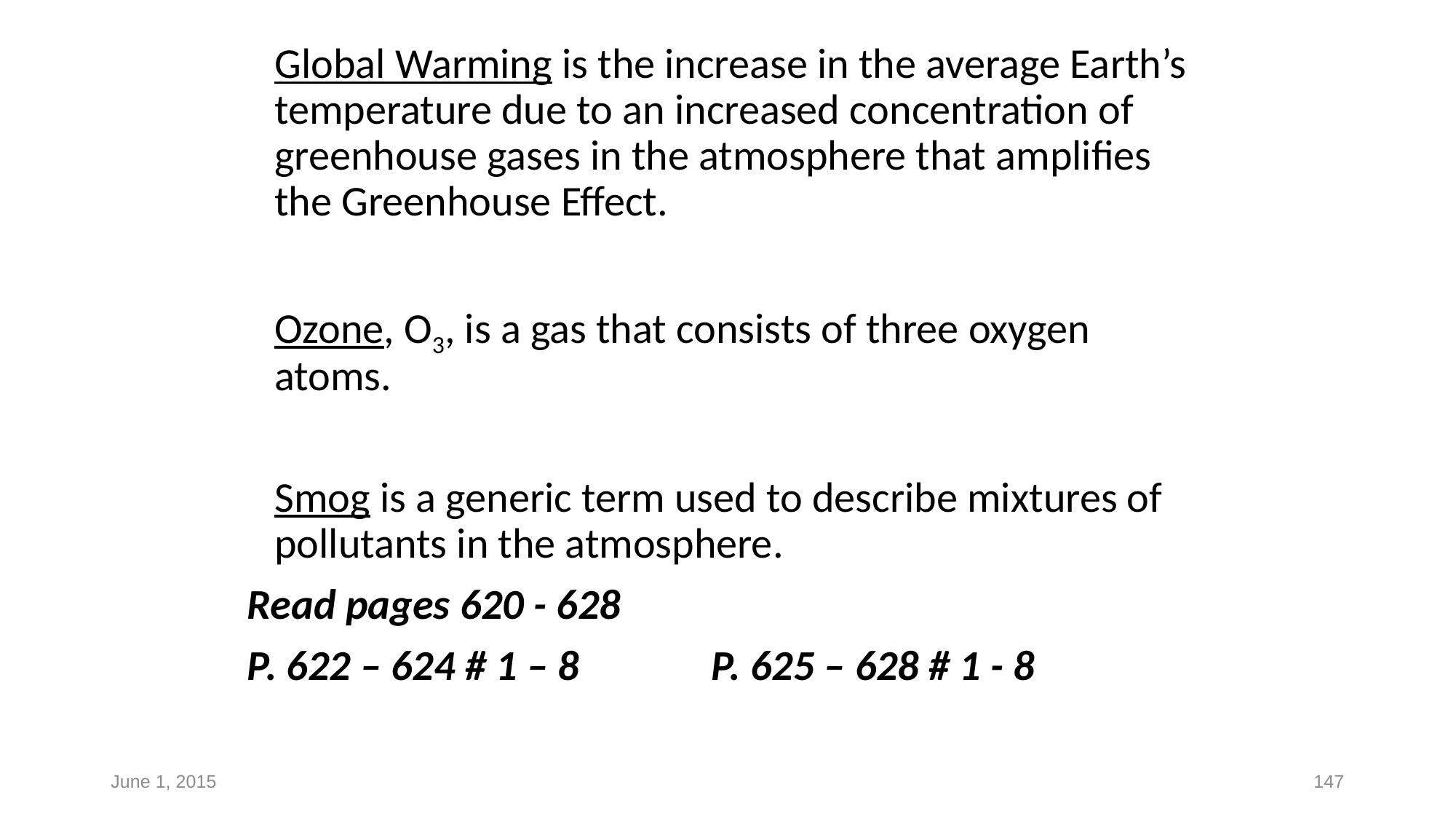

Global Warming is the increase in the average Earth’s temperature due to an increased concentration of greenhouse gases in the atmosphere that amplifies the Greenhouse Effect.

	Ozone, O3, is a gas that consists of three oxygen atoms.

	Smog is a generic term used to describe mixtures of pollutants in the atmosphere.
Read pages 620 - 628
P. 622 – 624 # 1 – 8 		P. 625 – 628 # 1 - 8

June 1, 2015
147